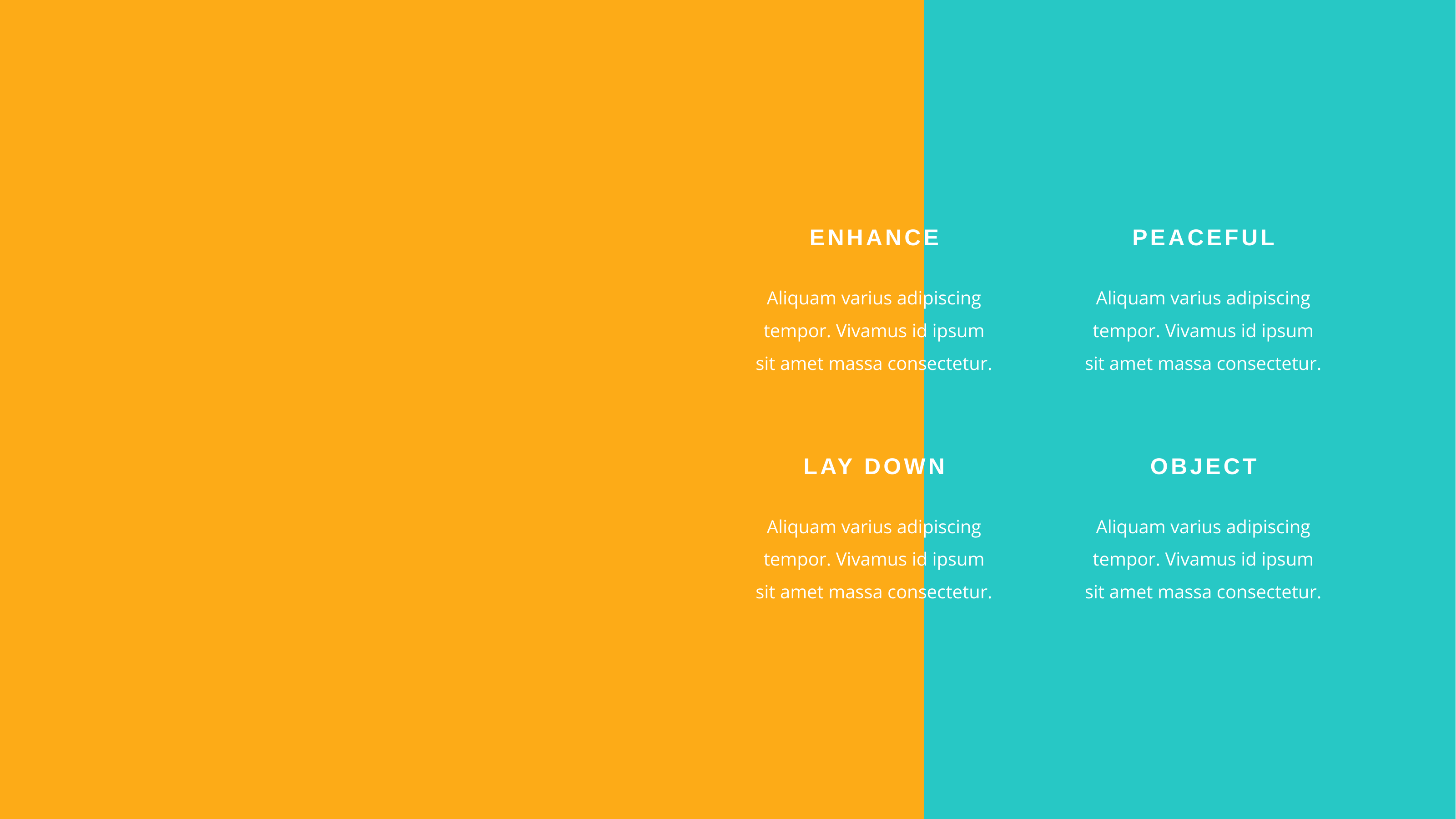

ENHANCE
PEACEFUL
Aliquam varius adipiscing tempor. Vivamus id ipsum sit amet massa consectetur.
Aliquam varius adipiscing tempor. Vivamus id ipsum sit amet massa consectetur.
LAY DOWN
OBJECT
Aliquam varius adipiscing tempor. Vivamus id ipsum sit amet massa consectetur.
Aliquam varius adipiscing tempor. Vivamus id ipsum sit amet massa consectetur.